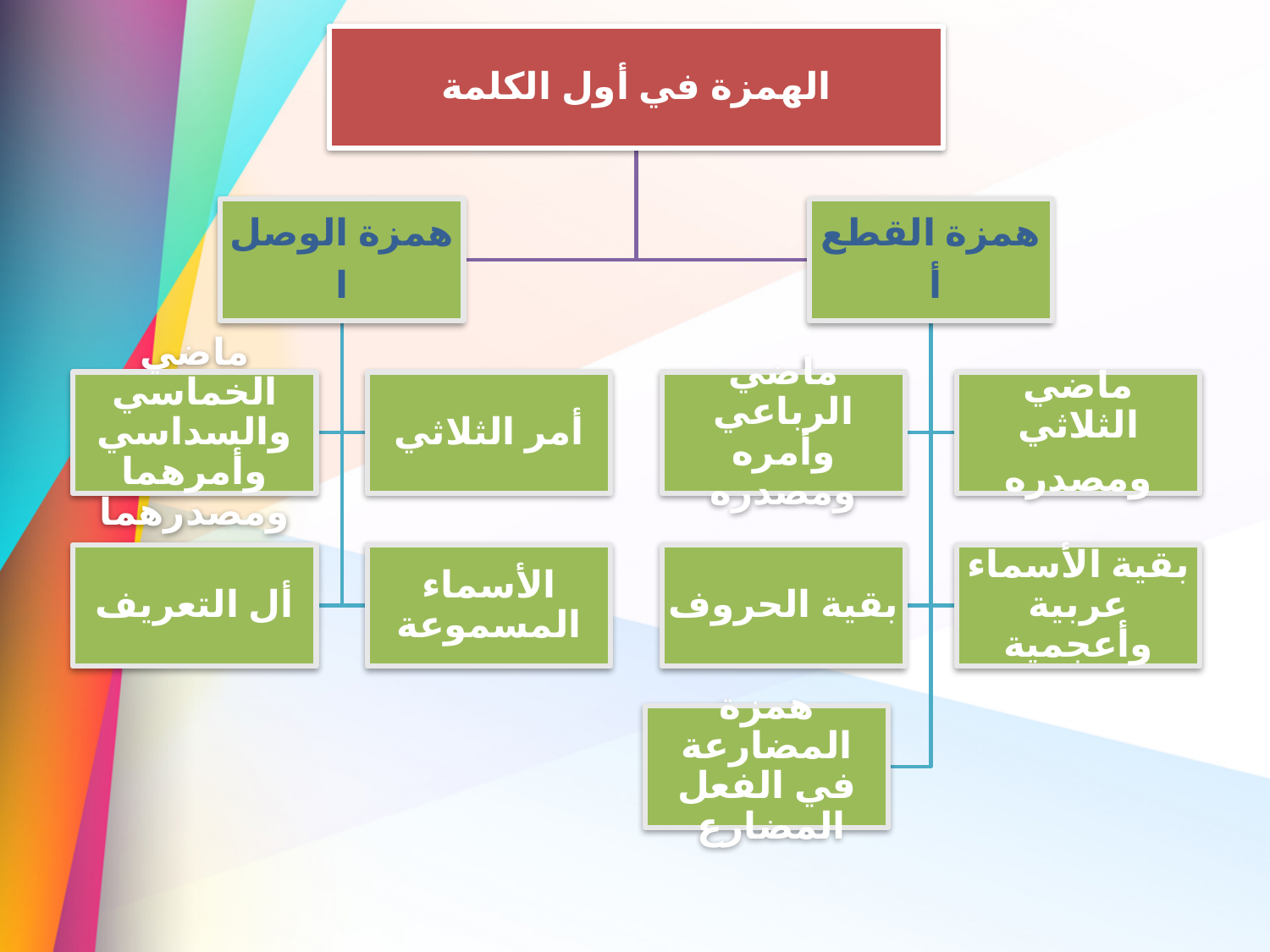

الهمزة في أول الكلمة
همزة الوصل
ا
ماضي الخماسي والسداسي وأمرهما ومصدرهما
أمر الثلاثي
أل التعريف
الأسماء المسموعة
همزة القطع
أ
ماضي الرباعي وأمره ومصدره
ماضي الثلاثي
ومصدره
بقية الحروف
بقية الأسماء عربية وأعجمية
همزة المضارعة في الفعل المضارع